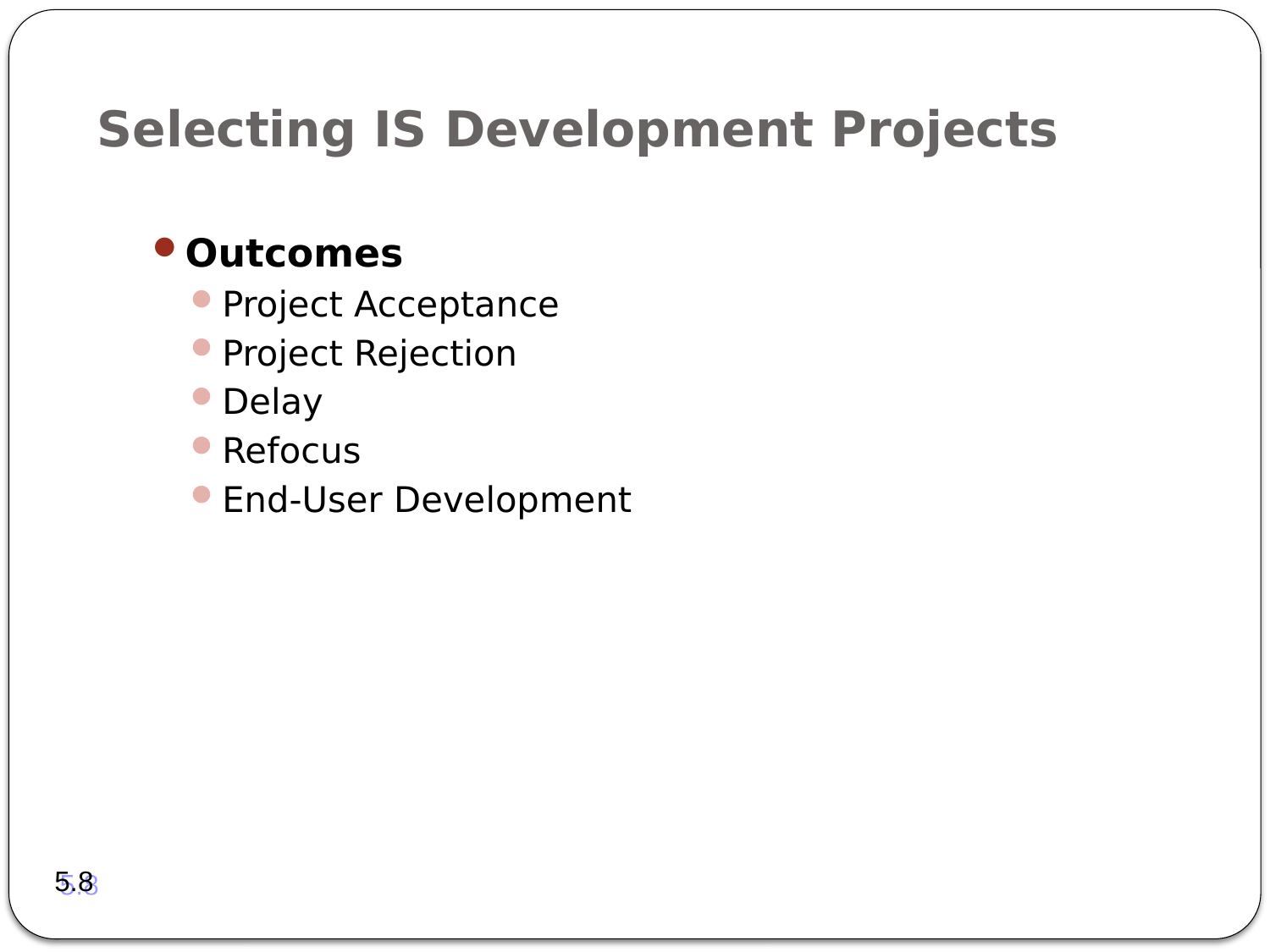

# Selecting IS Development Projects
Outcomes
Project Acceptance
Project Rejection
Delay
Refocus
End-User Development

5.8